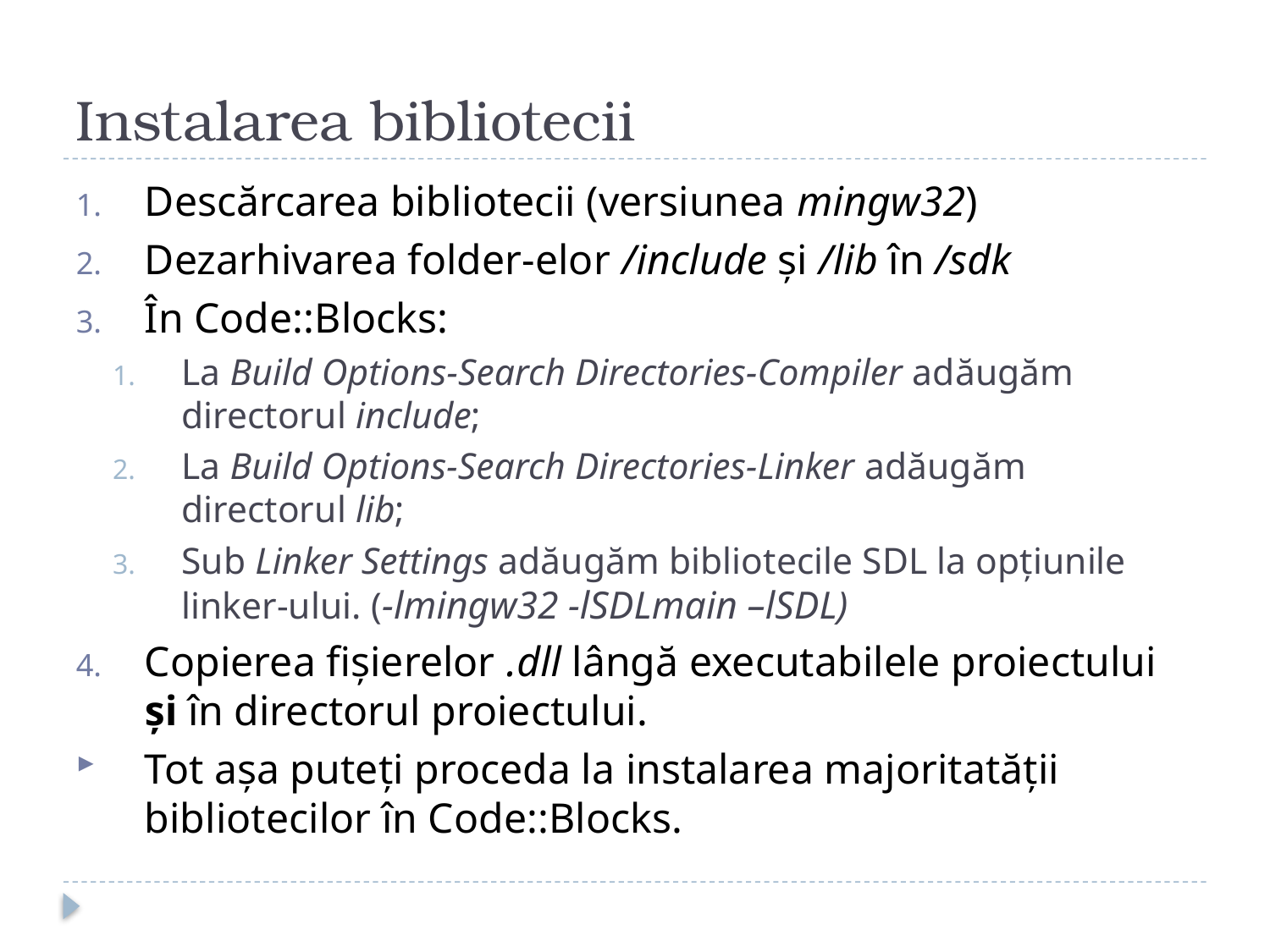

# Instalarea bibliotecii
Descărcarea bibliotecii (versiunea mingw32)
Dezarhivarea folder-elor /include şi /lib în /sdk
În Code::Blocks:
La Build Options-Search Directories-Compiler adăugăm directorul include;
La Build Options-Search Directories-Linker adăugăm directorul lib;
Sub Linker Settings adăugăm bibliotecile SDL la opţiunile linker-ului. (-lmingw32 -lSDLmain –lSDL)
Copierea fişierelor .dll lângă executabilele proiectului și în directorul proiectului.
Tot aşa puteţi proceda la instalarea majoritatăţii bibliotecilor în Code::Blocks.